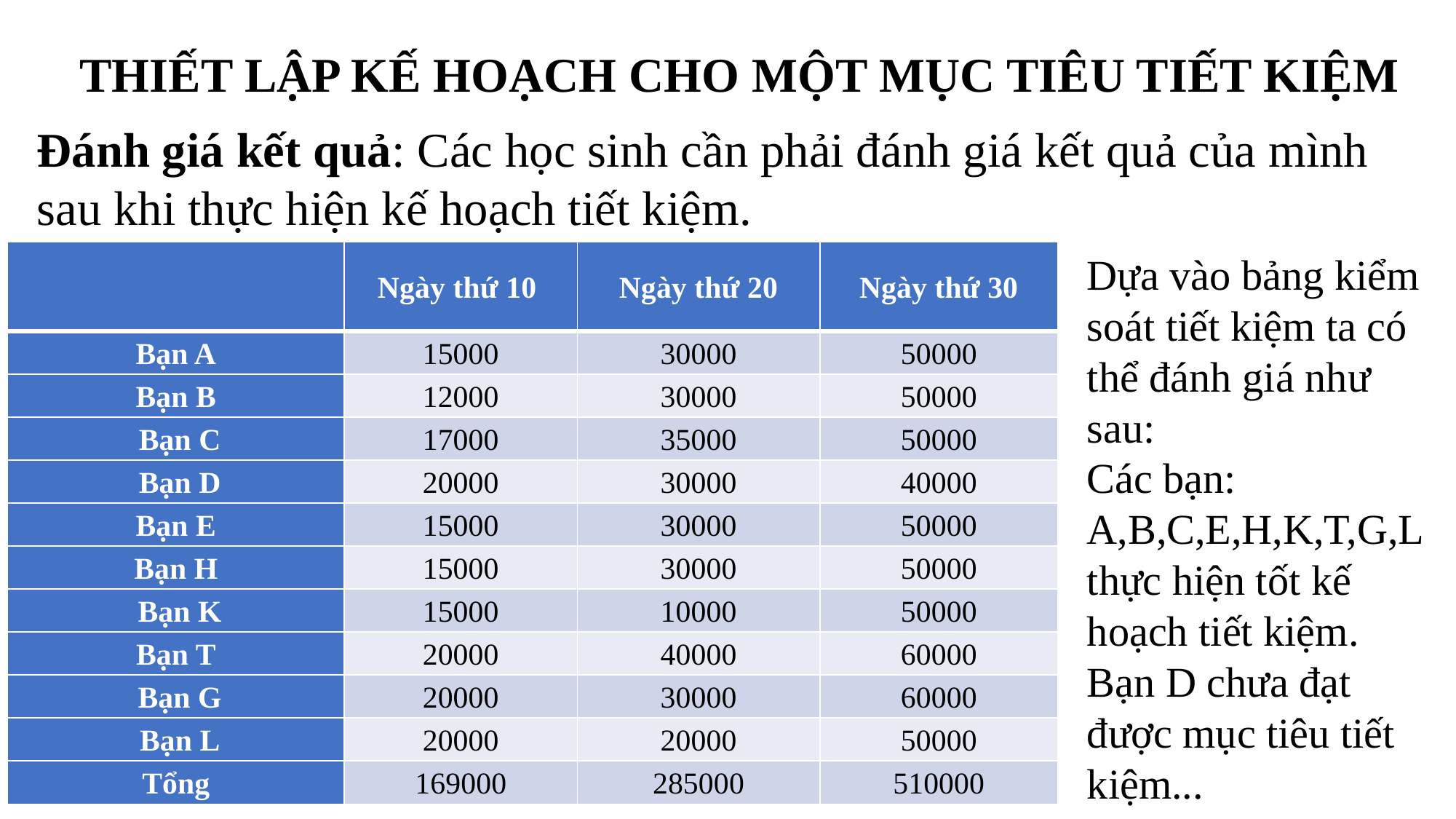

# THIẾT LẬP KẾ HOẠCH CHO MỘT MỤC TIÊU TIẾT KIỆM
Đánh giá kết quả: Các học sinh cần phải đánh giá kết quả của mình sau khi thực hiện kế hoạch tiết kiệm.
|  | Ngày thứ 10 | Ngày thứ 20 | Ngày thứ 30 |
| --- | --- | --- | --- |
| Bạn A | 15000 | 30000 | 50000 |
| Bạn B | 12000 | 30000 | 50000 |
| Bạn C | 17000 | 35000 | 50000 |
| Bạn D | 20000 | 30000 | 40000 |
| Bạn E | 15000 | 30000 | 50000 |
| Bạn H | 15000 | 30000 | 50000 |
| Bạn K | 15000 | 10000 | 50000 |
| Bạn T | 20000 | 40000 | 60000 |
| Bạn G | 20000 | 30000 | 60000 |
| Bạn L | 20000 | 20000 | 50000 |
| Tổng | 169000 | 285000 | 510000 |
Dựa vào bảng kiểm soát tiết kiệm ta có thể đánh giá như sau:
Các bạn: A,B,C,E,H,K,T,G,L thực hiện tốt kế hoạch tiết kiệm.
Bạn D chưa đạt được mục tiêu tiết kiệm...